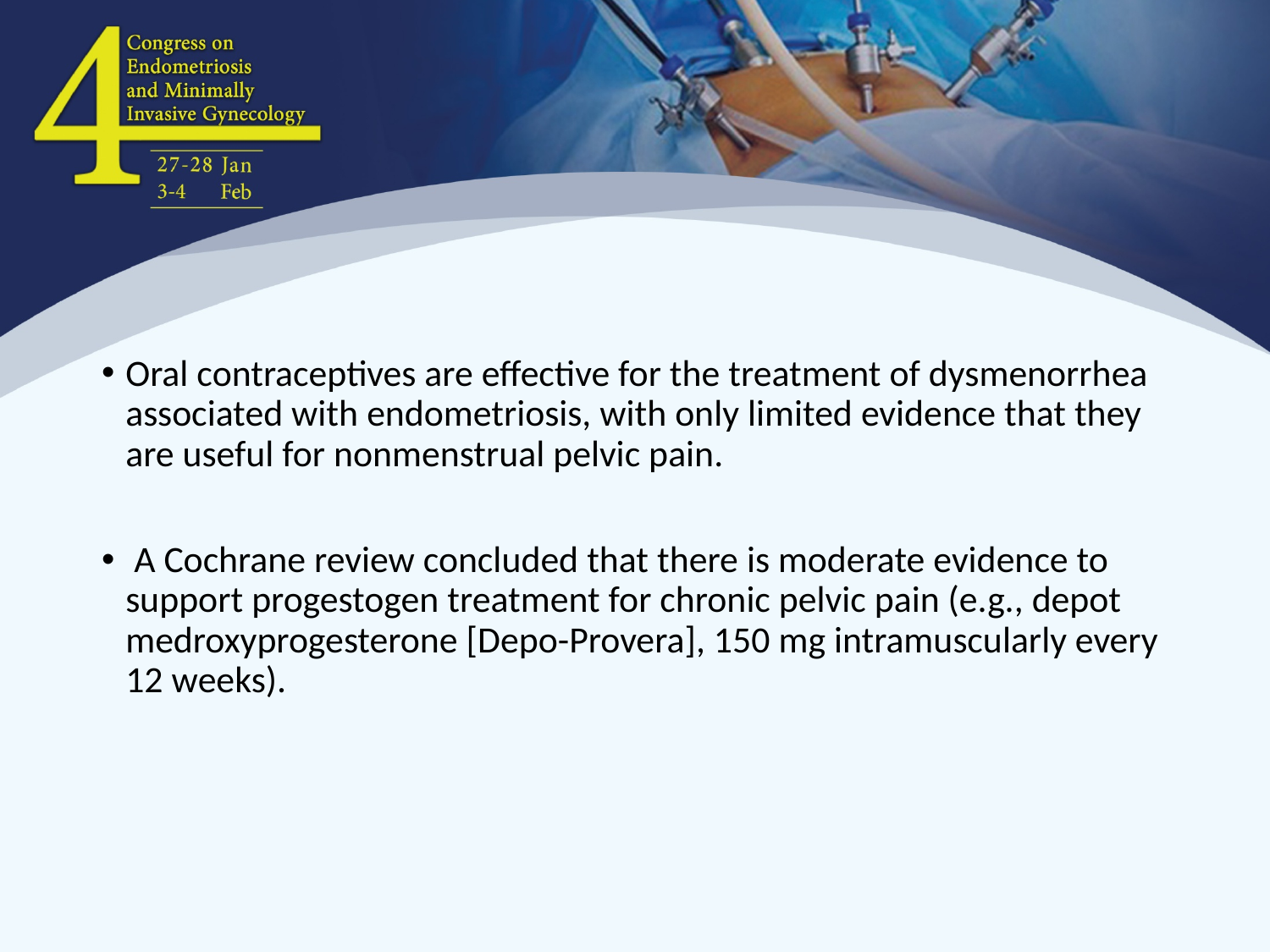

Oral contraceptives are effective for the treatment of dysmenorrhea associated with endometriosis, with only limited evidence that they are useful for nonmenstrual pelvic pain.

 A Cochrane review concluded that there is moderate evidence to support progestogen treatment for chronic pelvic pain (e.g., depot medroxyprogesterone [Depo-Provera], 150 mg intramuscularly every 12 weeks).